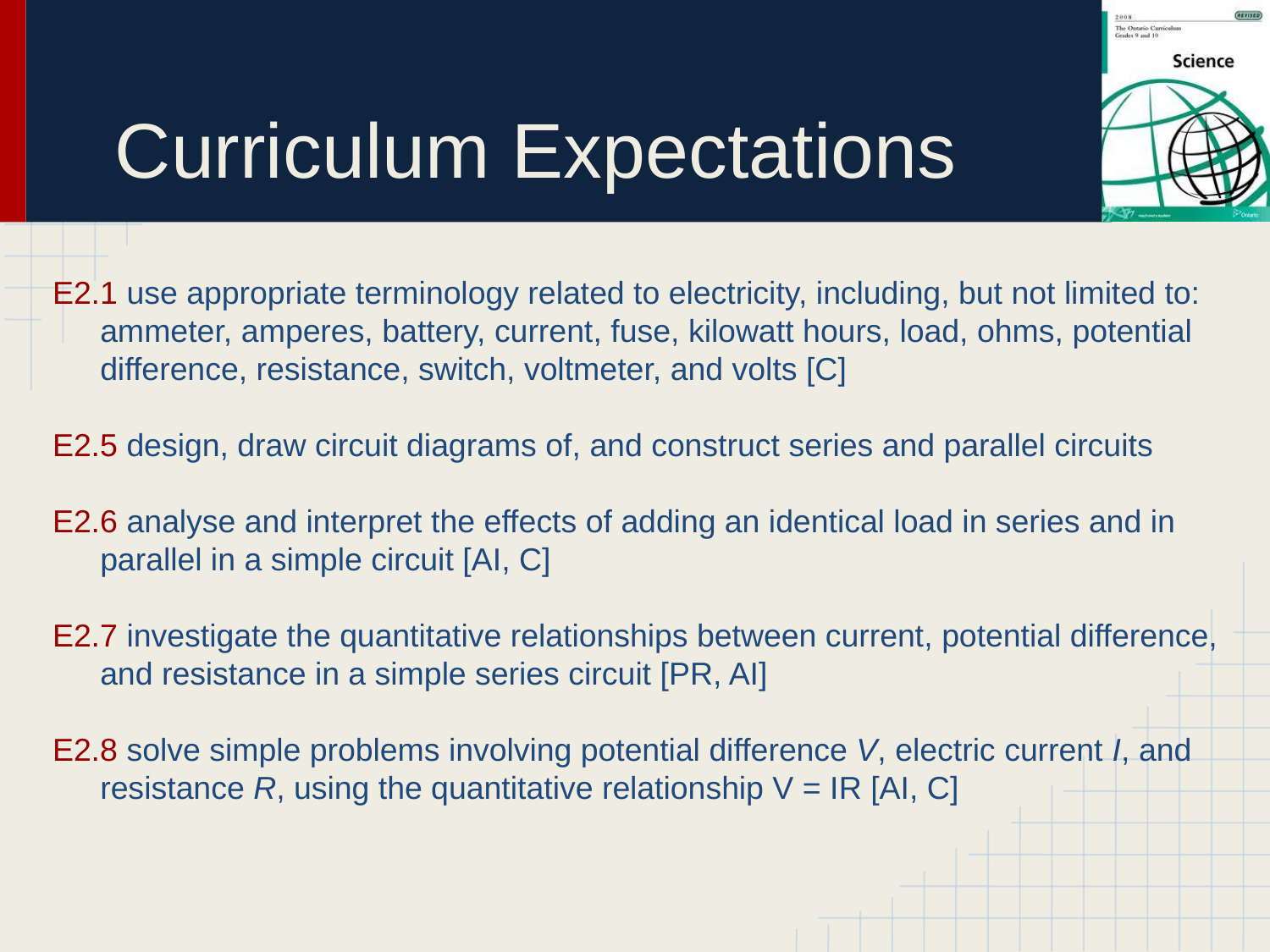

# Curriculum Expectations

E2.1 use appropriate terminology related to electricity, including, but not limited to: ammeter, amperes, battery, current, fuse, kilowatt hours, load, ohms, potential difference, resistance, switch, voltmeter, and volts [C]

E2.5 design, draw circuit diagrams of, and construct series and parallel circuits

E2.6 analyse and interpret the effects of adding an identical load in series and in parallel in a simple circuit [AI, C]

E2.7 investigate the quantitative relationships between current, potential difference, and resistance in a simple series circuit [PR, AI]

E2.8 solve simple problems involving potential difference V, electric current I, and resistance R, using the quantitative relationship V = IR [AI, C]